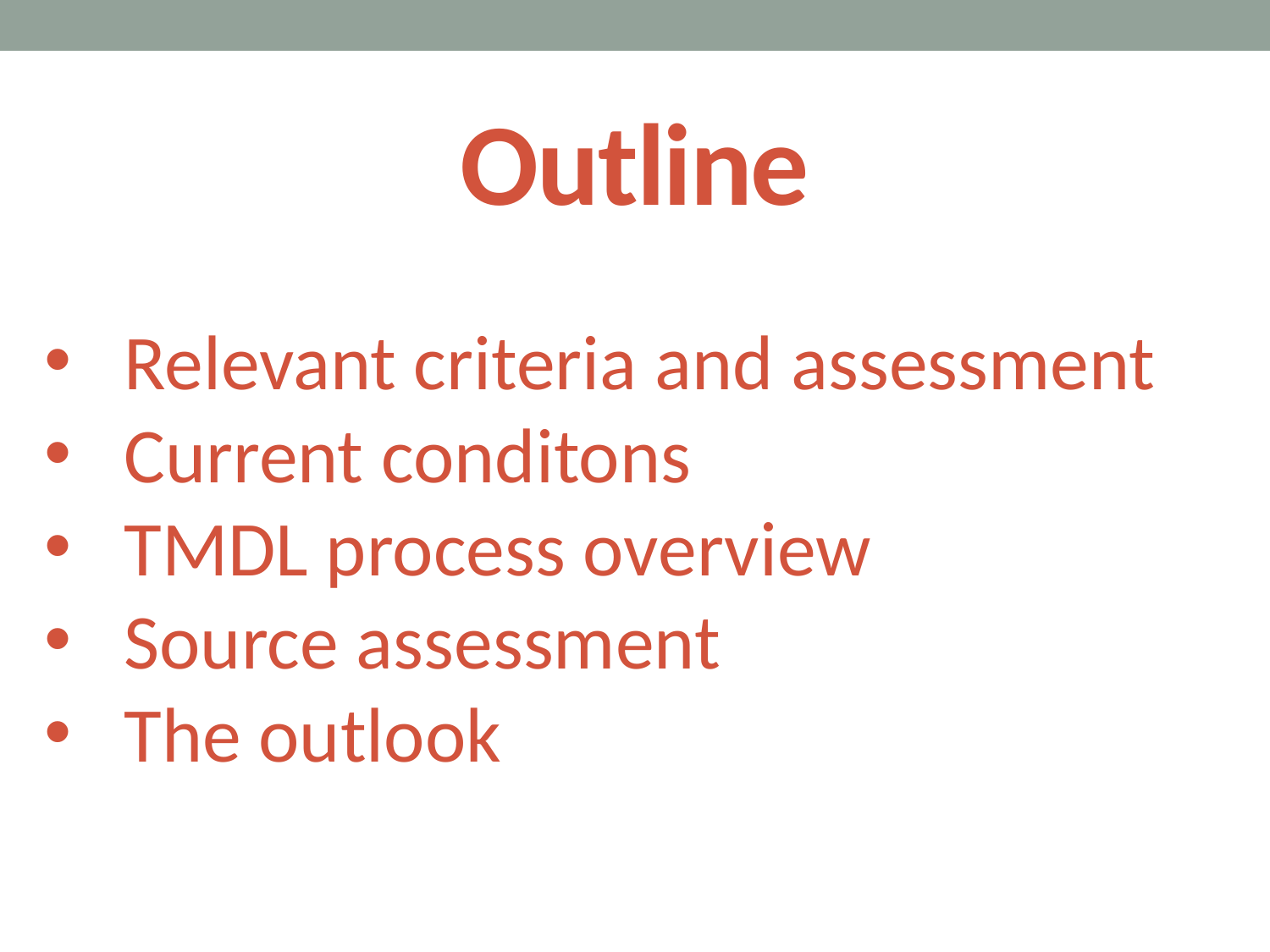

# Outline
Relevant criteria and assessment
Current conditons
TMDL process overview
Source assessment
The outlook